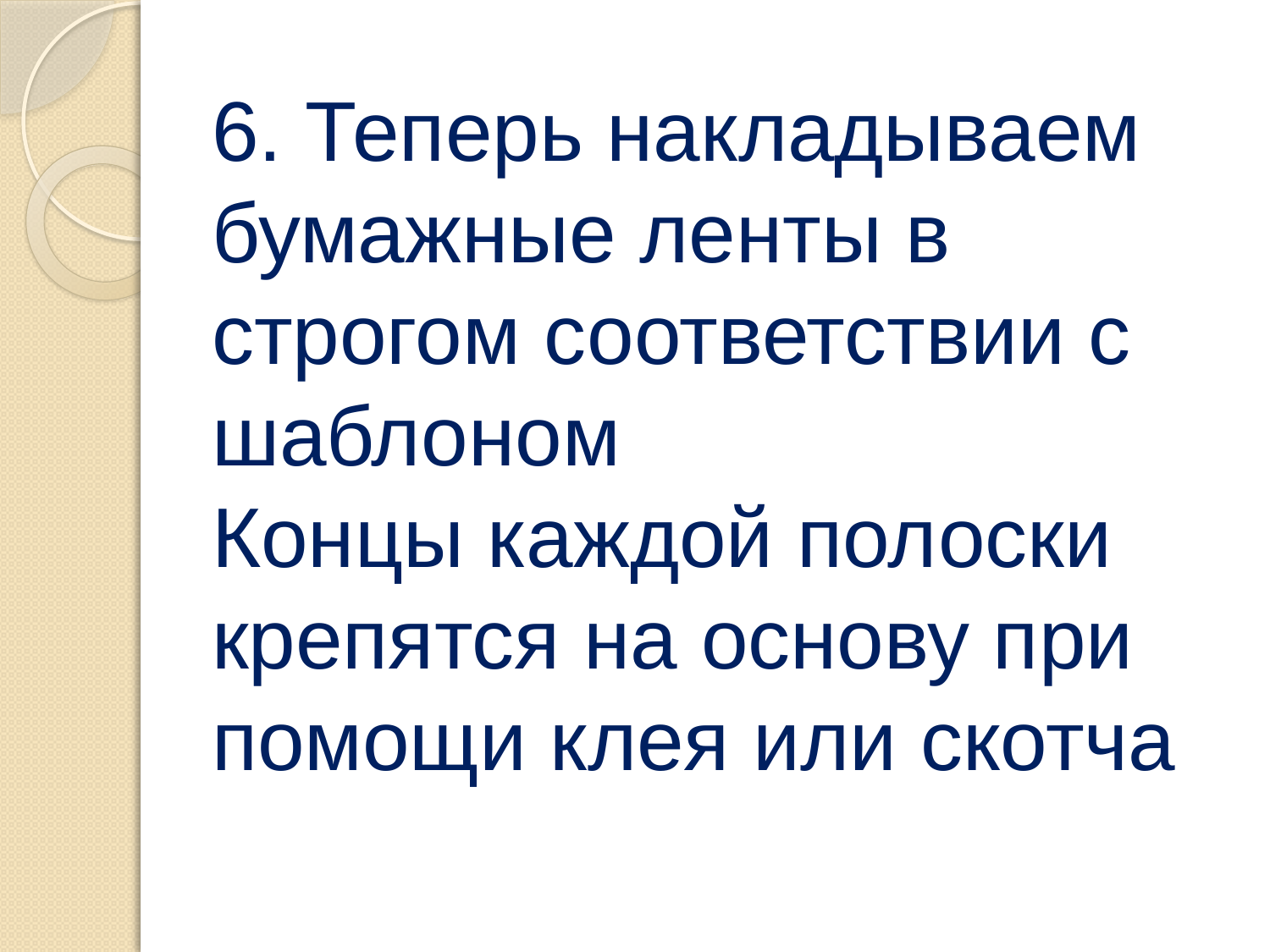

# 6. Теперь накладываем бумажные ленты в строгом соответствии с шаблоном Концы каждой полоски крепятся на основу при помощи клея или скотча